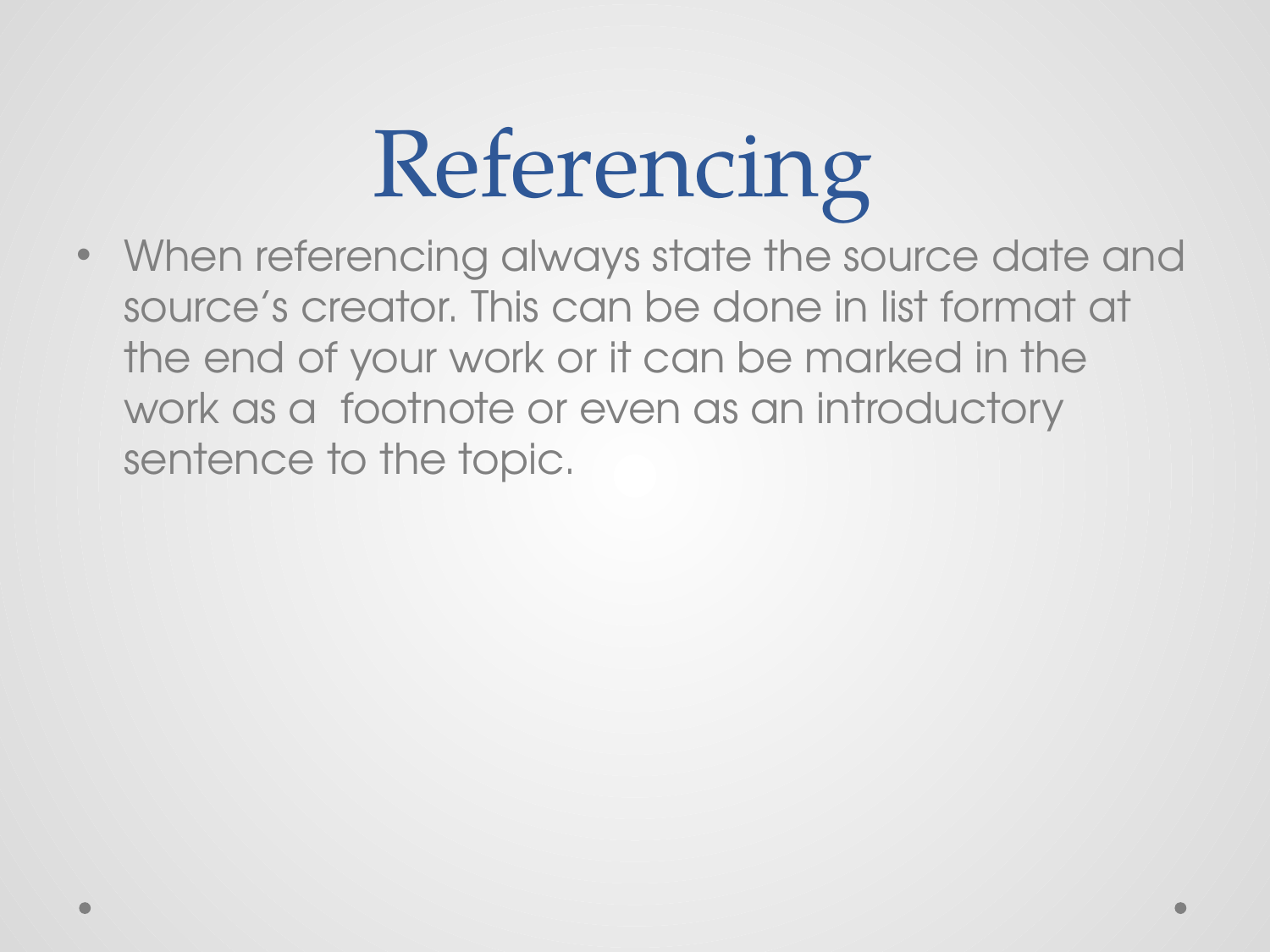

# Referencing
When referencing always state the source date and source’s creator. This can be done in list format at the end of your work or it can be marked in the work as a  footnote or even as an introductory sentence to the topic.